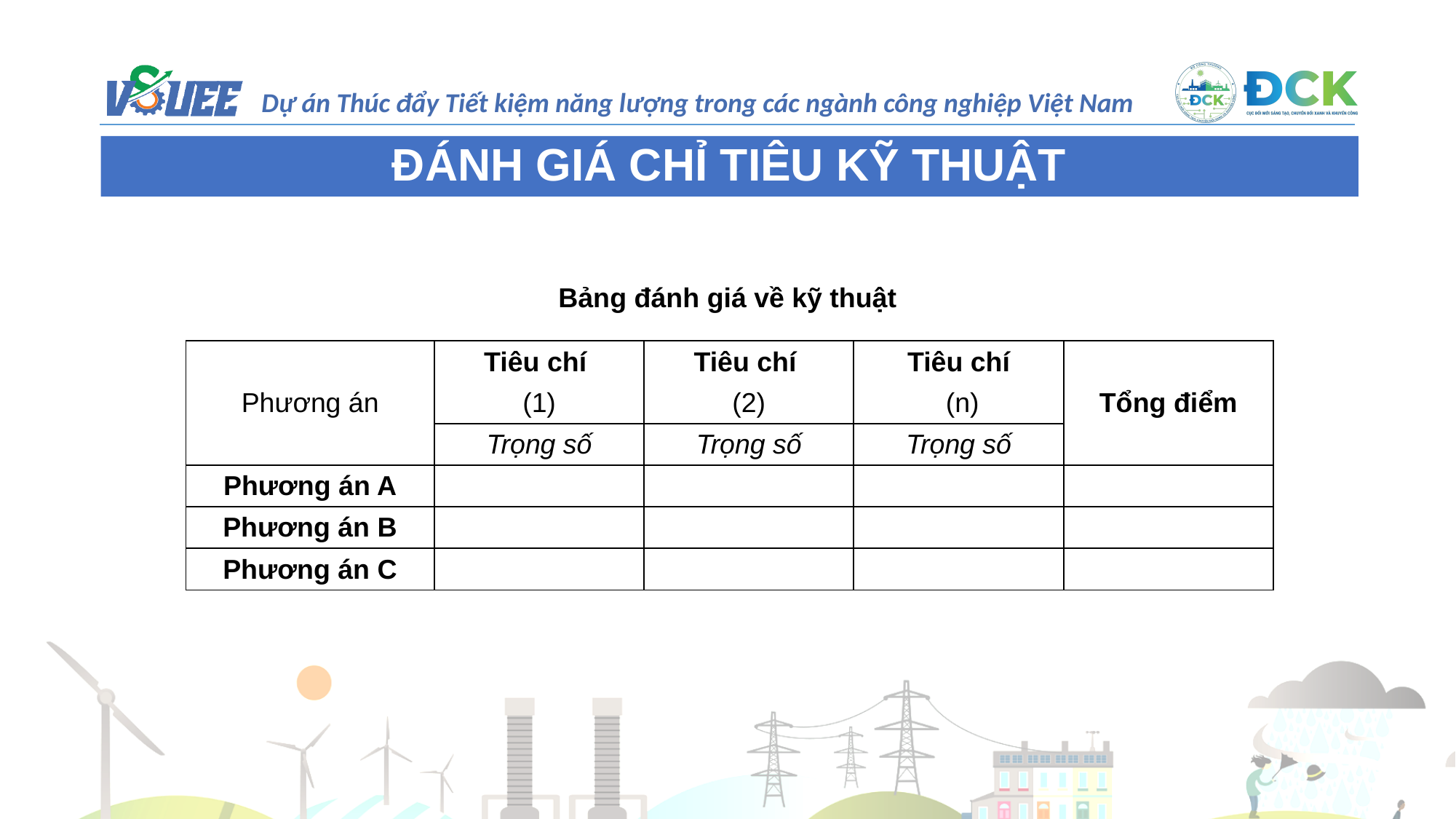

ĐÁNH GIÁ CHỈ TIÊU KỸ THUẬT
Bảng đánh giá về kỹ thuật
| Phương án | Tiêu chí (1) | Tiêu chí (2) | Tiêu chí (n) | Tổng điểm |
| --- | --- | --- | --- | --- |
|  | Trọng số | Trọng số | Trọng số |  |
| Phương án A |  |  |  |  |
| Phương án B |  |  |  |  |
| Phương án C |  |  |  |  |